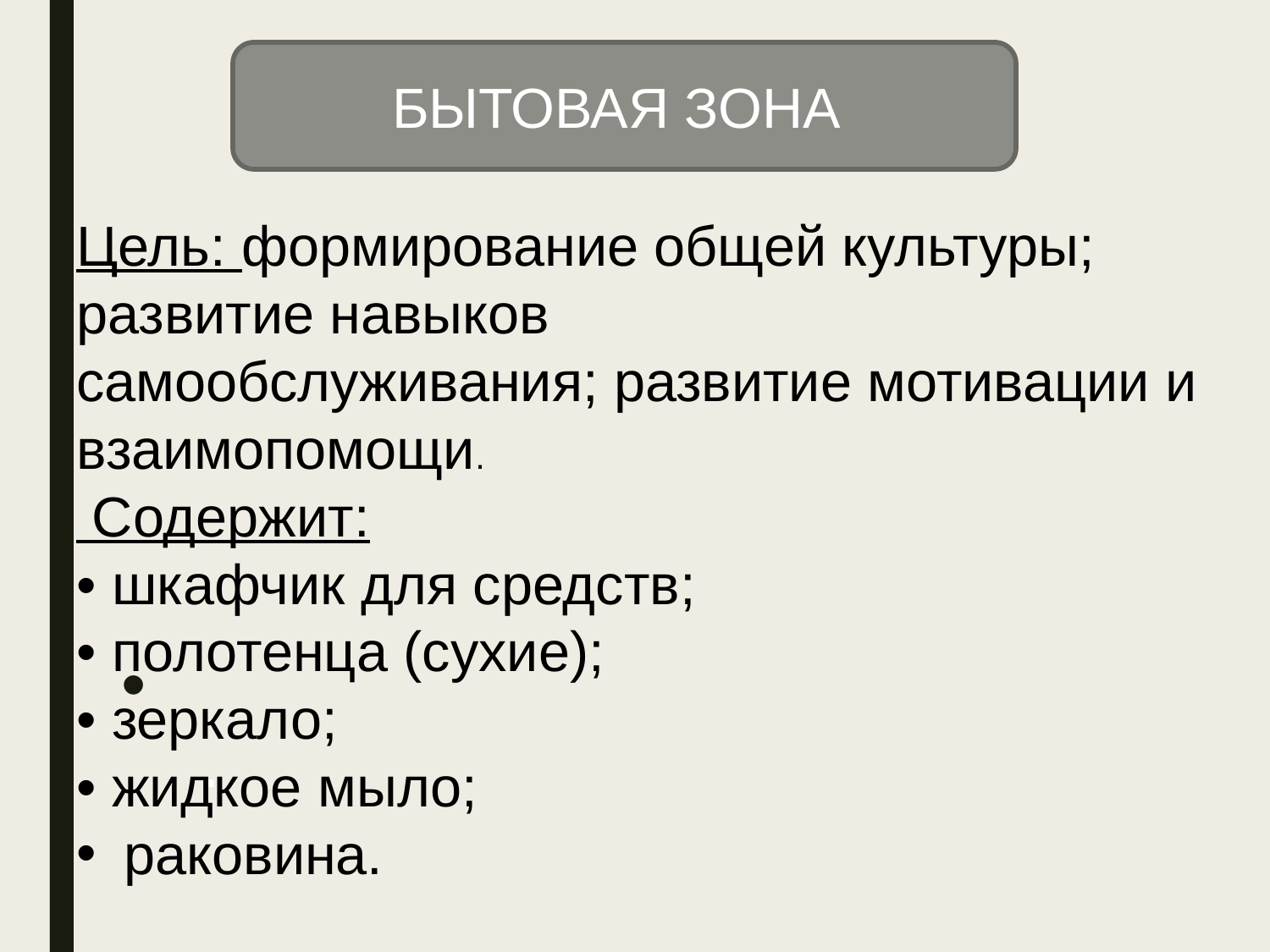

БЫТОВАЯ ЗОНА
Цель: формирование общей культуры; развитие навыков
самообслуживания; развитие мотивации и взаимопомощи.
 Содержит:
• шкафчик для средств;
• полотенца (сухие);
• зеркало;
• жидкое мыло;
раковина.
# .